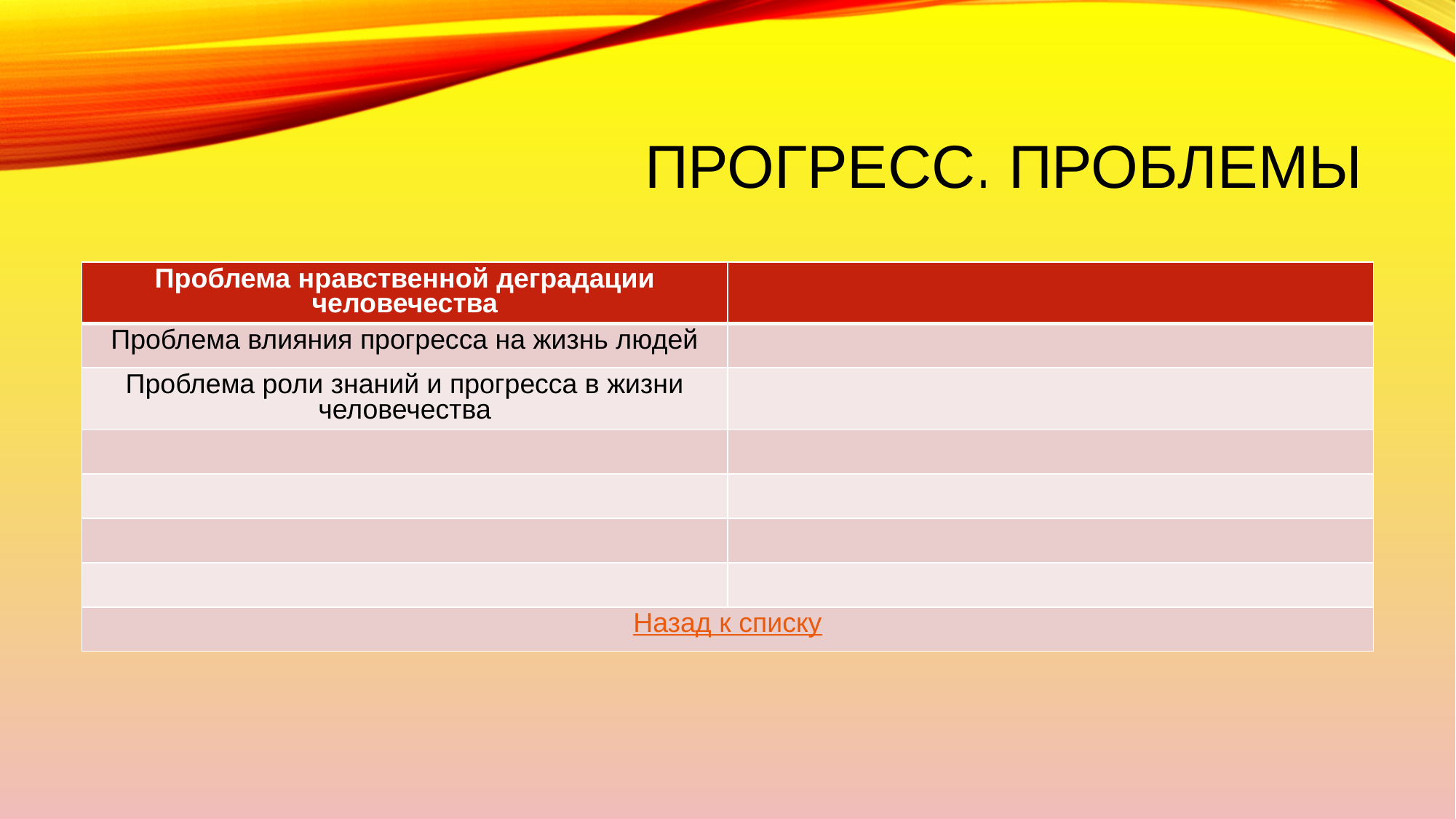

# Прогресс. Проблемы
| Проблема нравственной деградации человечества |  |
| --- | --- |
| Проблема влияния прогресса на жизнь людей |  |
| Проблема роли знаний и прогресса в жизни человечества |  |
|  |  |
|  |  |
|  |  |
|  |  |
| Назад к списку |  |